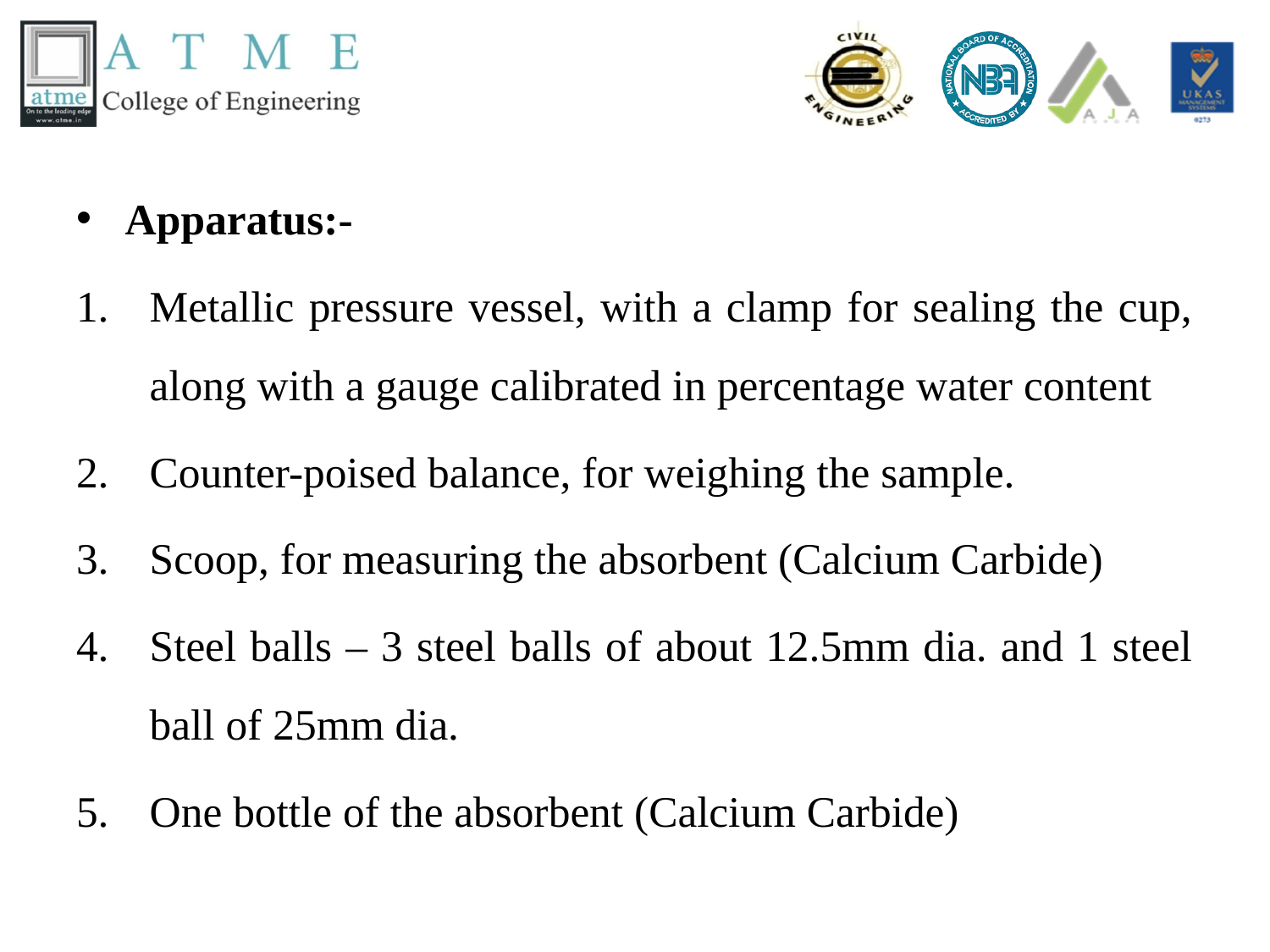

Apparatus:-
Metallic pressure vessel, with a clamp for sealing the cup, along with a gauge calibrated in percentage water content
Counter-poised balance, for weighing the sample.
Scoop, for measuring the absorbent (Calcium Carbide)
Steel balls – 3 steel balls of about 12.5mm dia. and 1 steel ball of 25mm dia.
One bottle of the absorbent (Calcium Carbide)